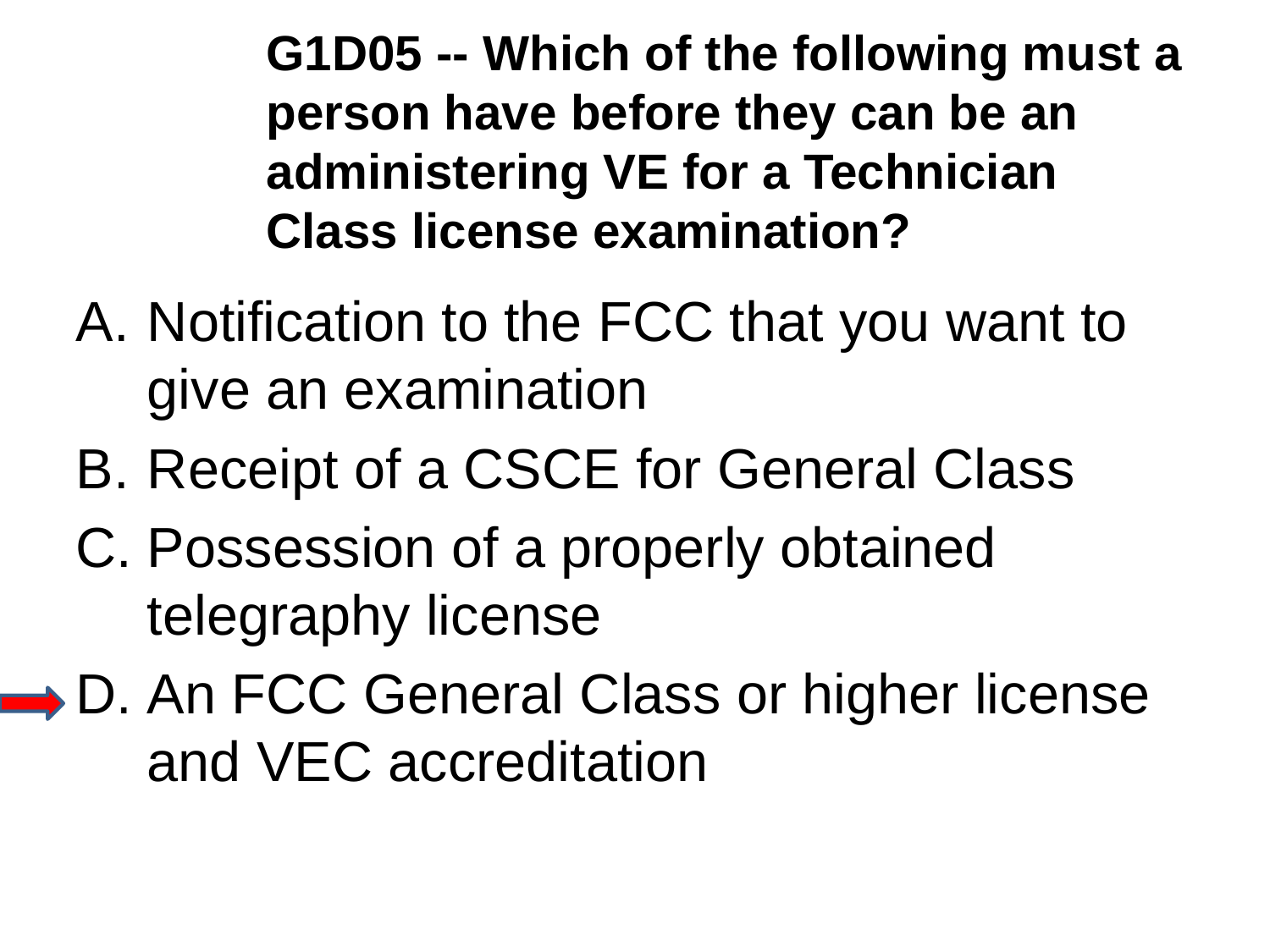

G1D05 -- Which of the following must a person have before they can be an administering VE for a Technician Class license examination?
A.	Notification to the FCC that you want to give an examination
B.	Receipt of a CSCE for General Class
C.	Possession of a properly obtained telegraphy license
D.	An FCC General Class or higher license and VEC accreditation